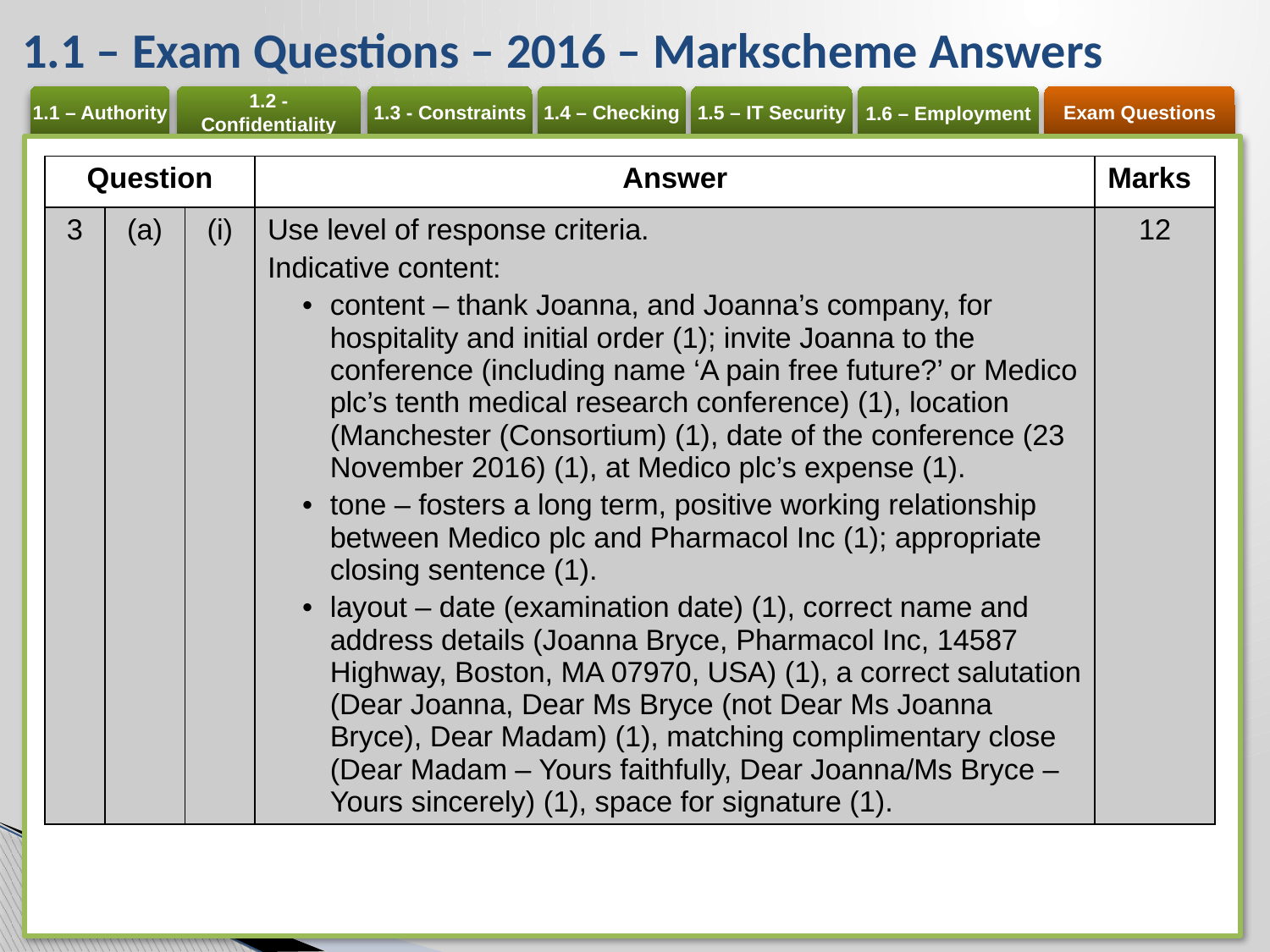

# 1.1 – Exam Questions – 2016 – Markscheme Answers
| Question |  |  | Answer | Marks |
| --- | --- | --- | --- | --- |
| 3 | (a) | (i) | Use level of response criteria. Indicative content: content – thank Joanna, and Joanna’s company, for hospitality and initial order (1); invite Joanna to the conference (including name ‘A pain free future?’ or Medico plc’s tenth medical research conference) (1), location (Manchester (Consortium) (1), date of the conference (23 November 2016) (1), at Medico plc’s expense (1). tone – fosters a long term, positive working relationship between Medico plc and Pharmacol Inc (1); appropriate closing sentence (1). layout – date (examination date) (1), correct name and address details (Joanna Bryce, Pharmacol Inc, 14587 Highway, Boston, MA 07970, USA) (1), a correct salutation (Dear Joanna, Dear Ms Bryce (not Dear Ms Joanna Bryce), Dear Madam) (1), matching complimentary close (Dear Madam – Yours faithfully, Dear Joanna/Ms Bryce – Yours sincerely) (1), space for signature (1). | 12 |